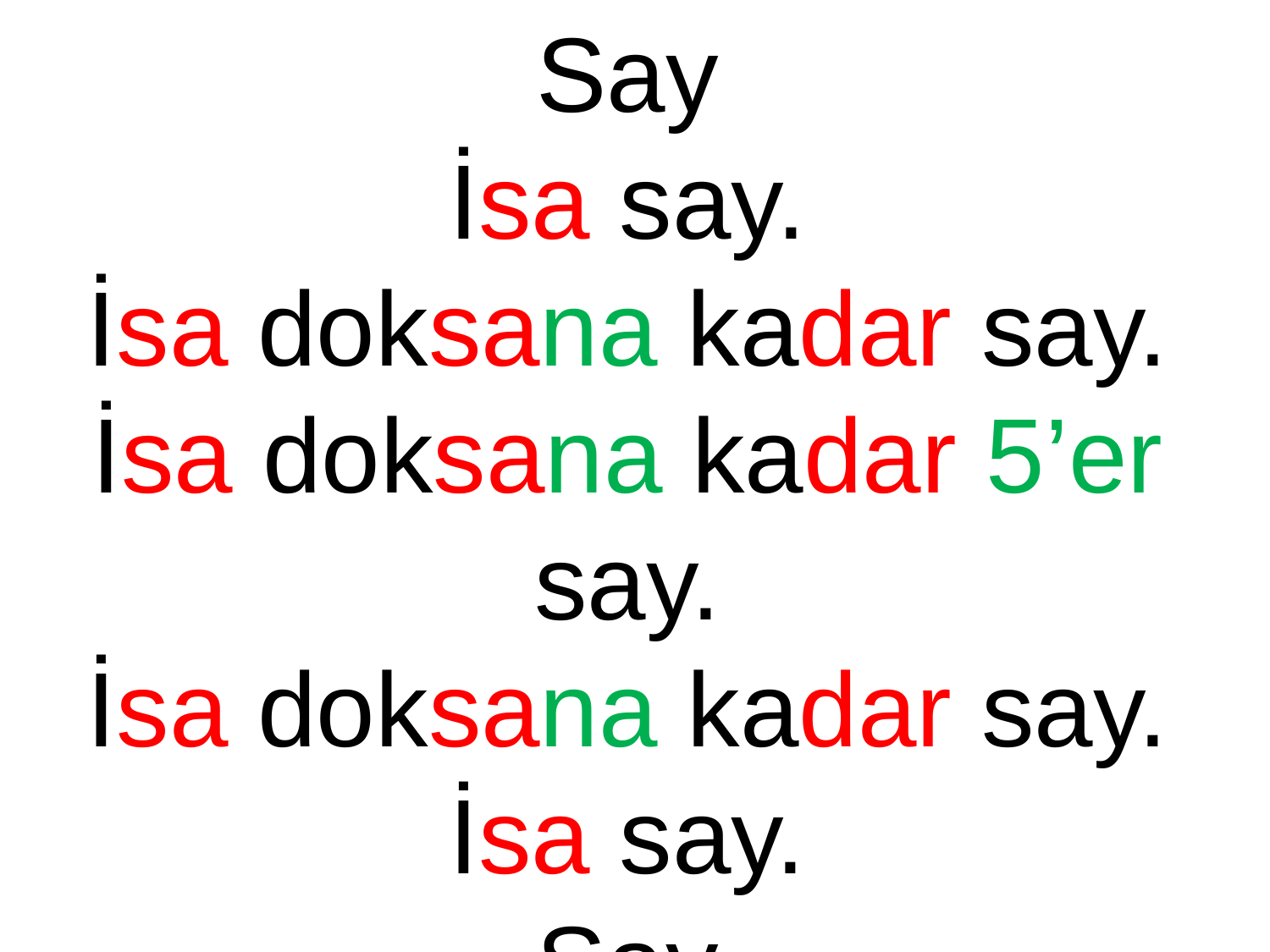

Say
İsa say.
İsa doksana kadar say.
İsa doksana kadar 5’er say.
İsa doksana kadar say.
İsa say.
Say